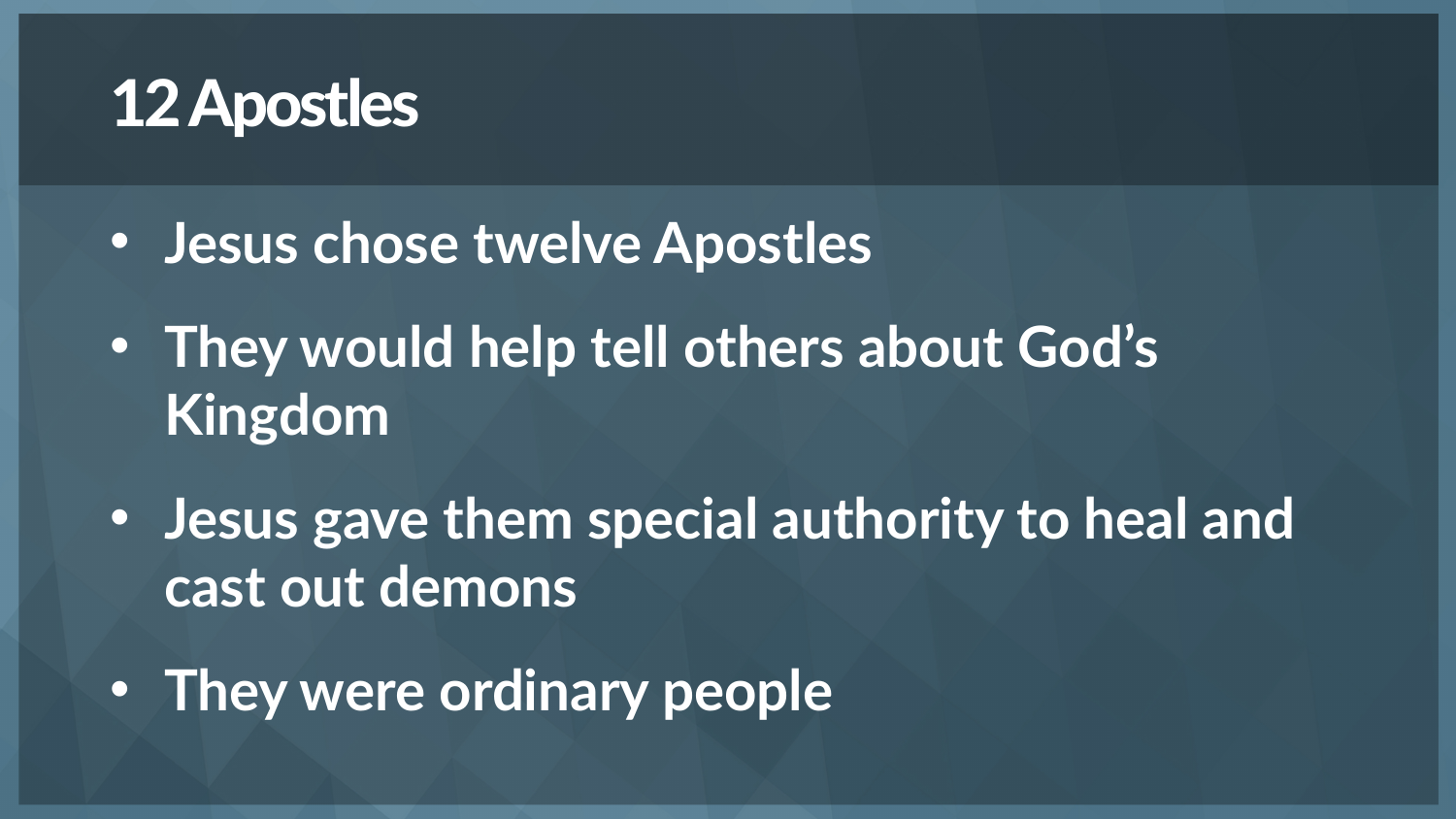

# 12 Apostles
Jesus chose twelve Apostles
They would help tell others about God’s Kingdom
Jesus gave them special authority to heal and cast out demons
They were ordinary people